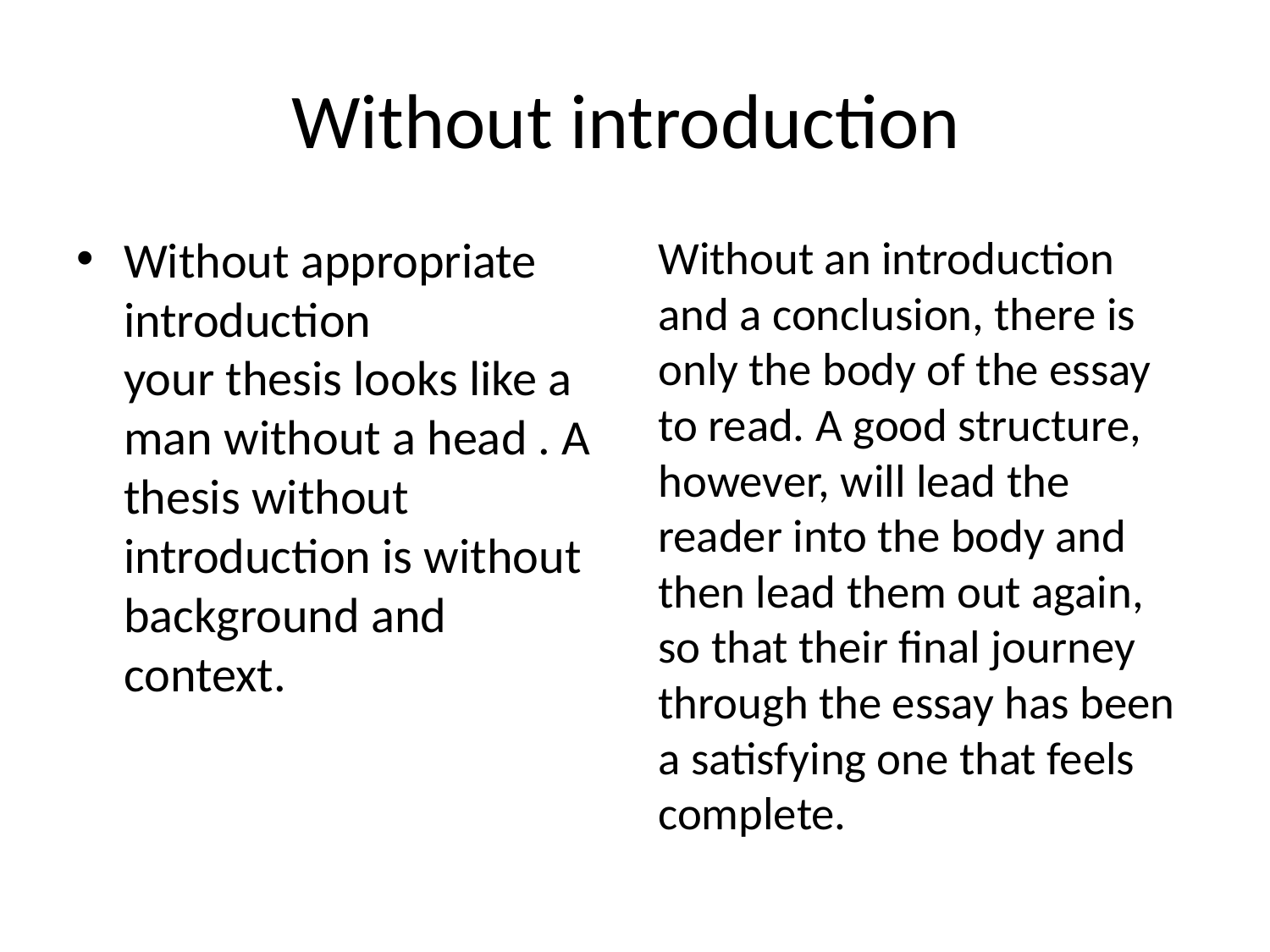

# Without introduction
Without appropriate introduction
your thesis looks like a man without a head . A thesis without introduction is without background and context.

Without an introduction and a conclusion, there is only the body of the essay to read. A good structure, however, will lead the reader into the body and then lead them out again, so that their final journey through the essay has been a satisfying one that feels complete.